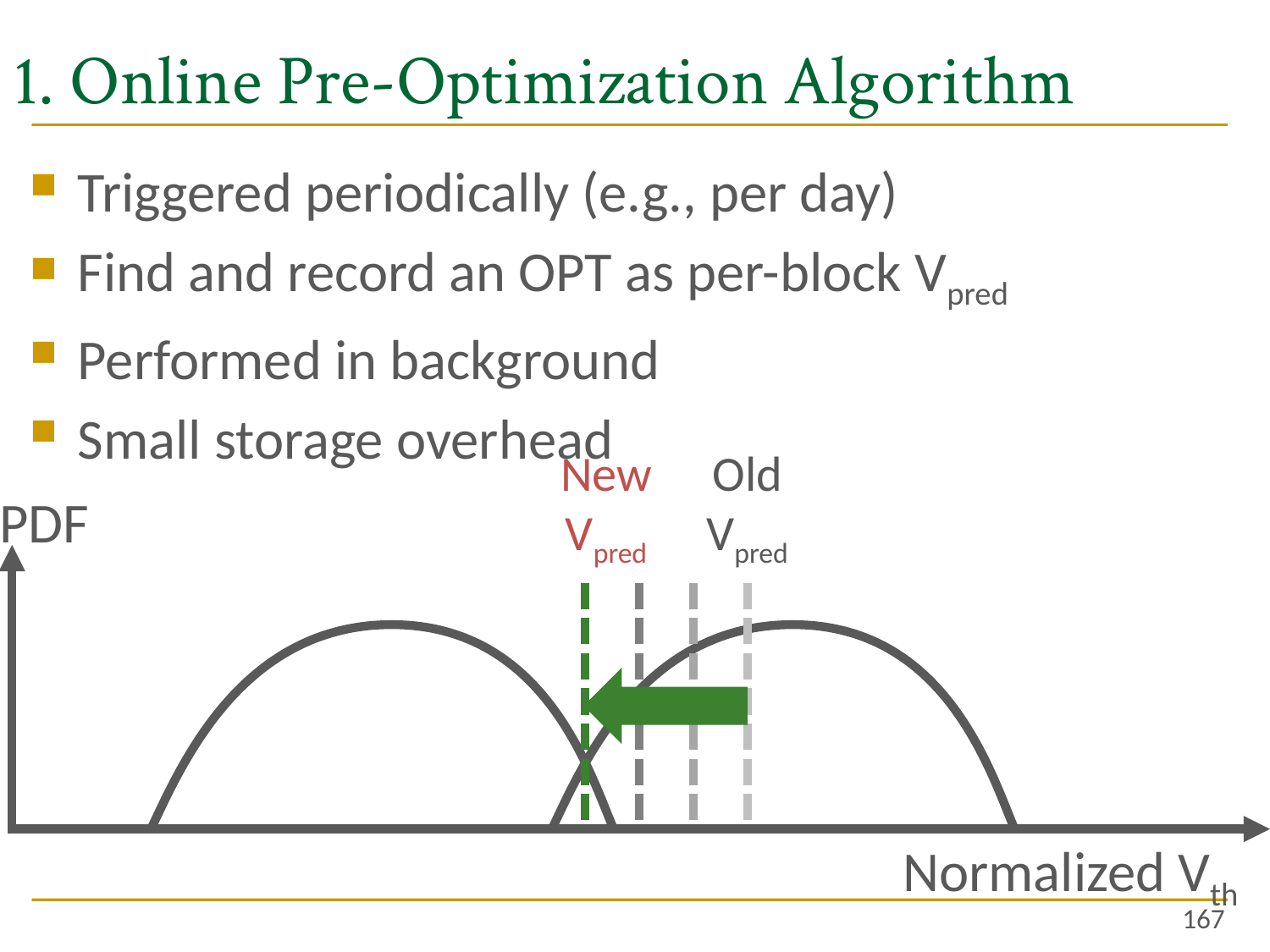

# 1. Online Pre-Optimization Algorithm
Triggered periodically (e.g., per day)
Find and record an OPT as per-block Vpred
Performed in background
Small storage overhead
New Vpred
Old Vpred
PDF

Normalized Vth
167